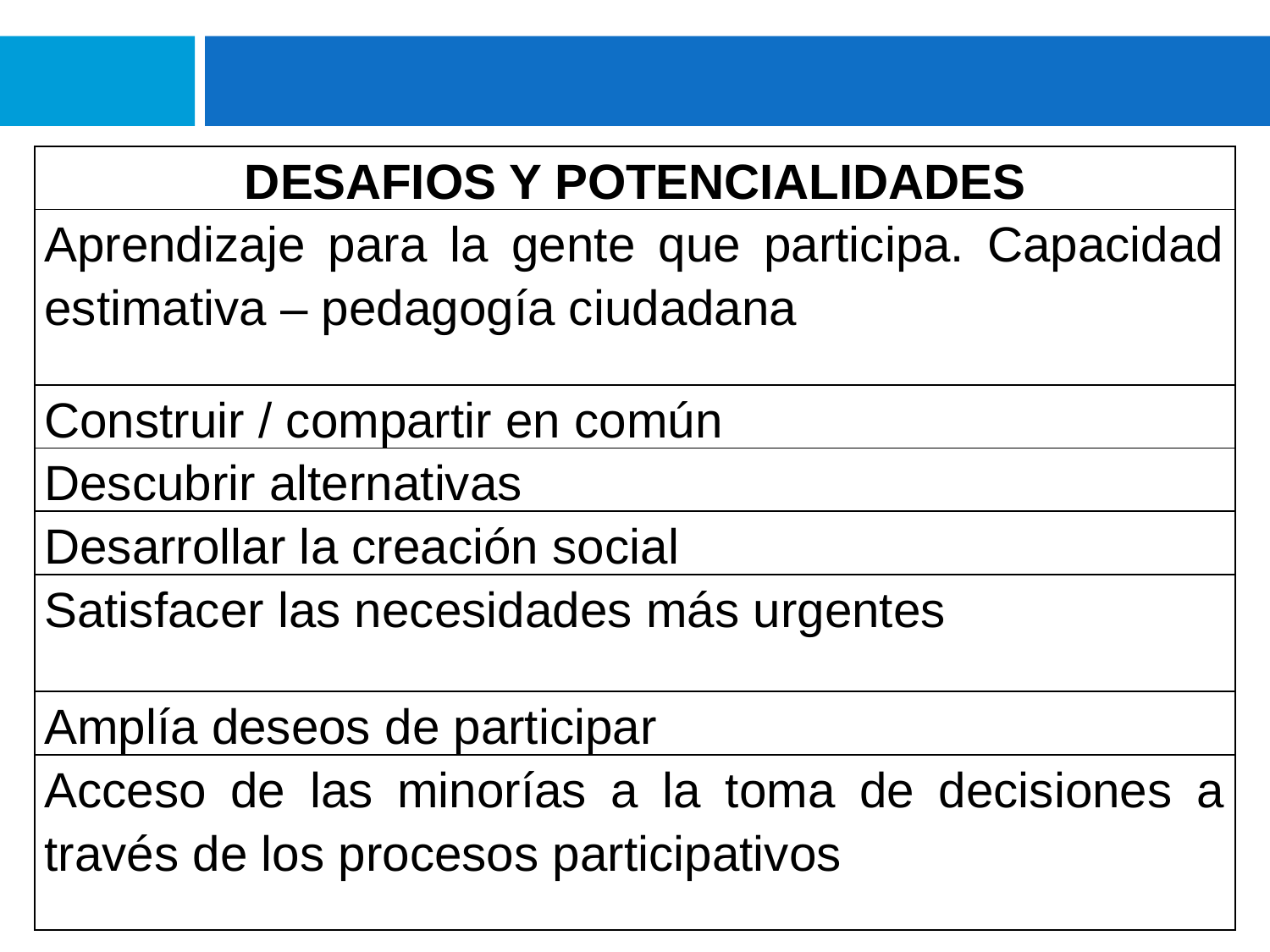

| DESAFIOS Y POTENCIALIDADES |
| --- |
| Aprendizaje para la gente que participa. Capacidad estimativa – pedagogía ciudadana |
| Construir / compartir en común |
| Descubrir alternativas |
| Desarrollar la creación social |
| Satisfacer las necesidades más urgentes |
| Amplía deseos de participar |
| Acceso de las minorías a la toma de decisiones a través de los procesos participativos |